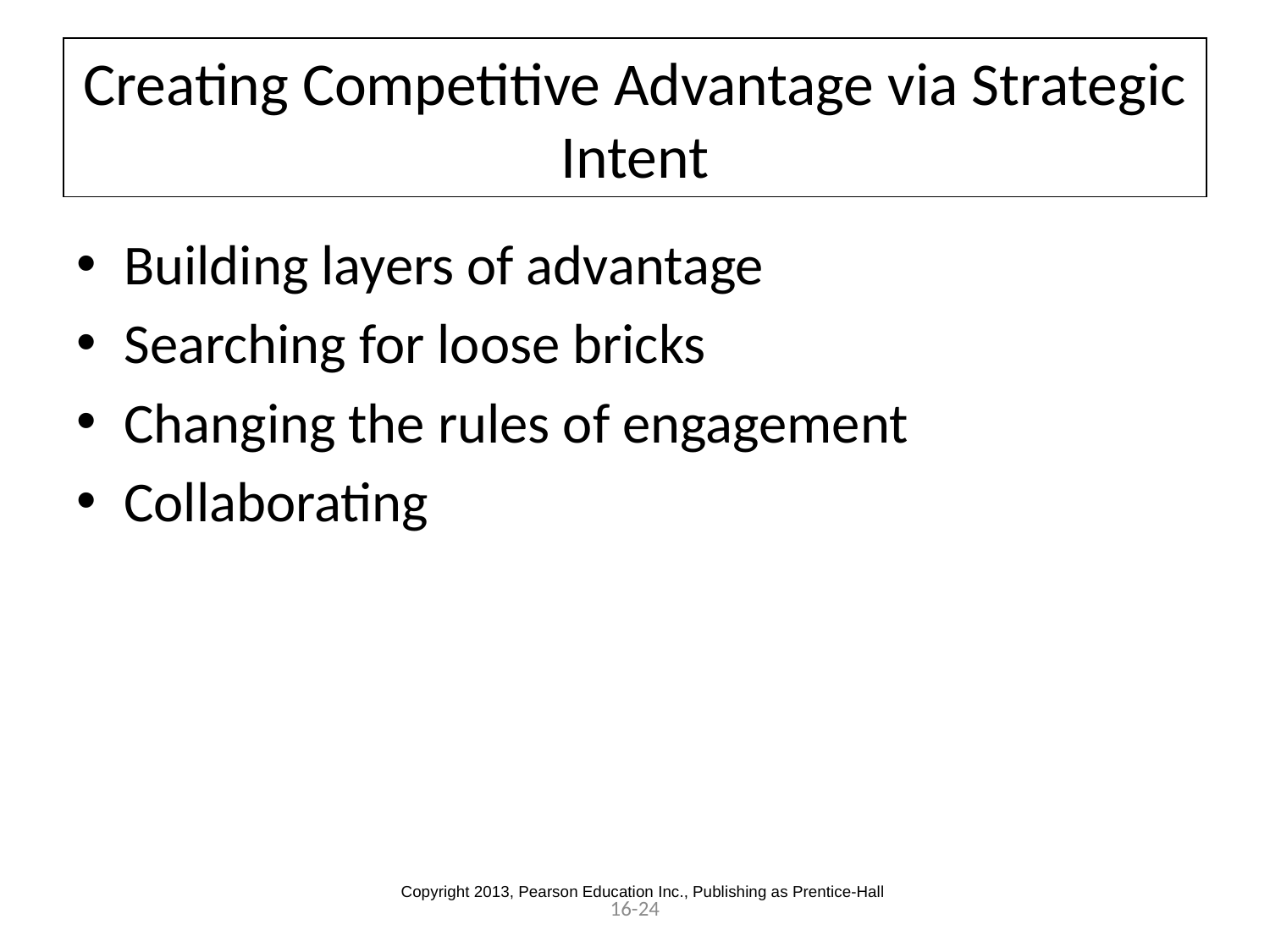

# Creating Competitive Advantage via Strategic Intent
Building layers of advantage
Searching for loose bricks
Changing the rules of engagement
Collaborating
Copyright 2013, Pearson Education Inc., Publishing as Prentice-Hall

16-24